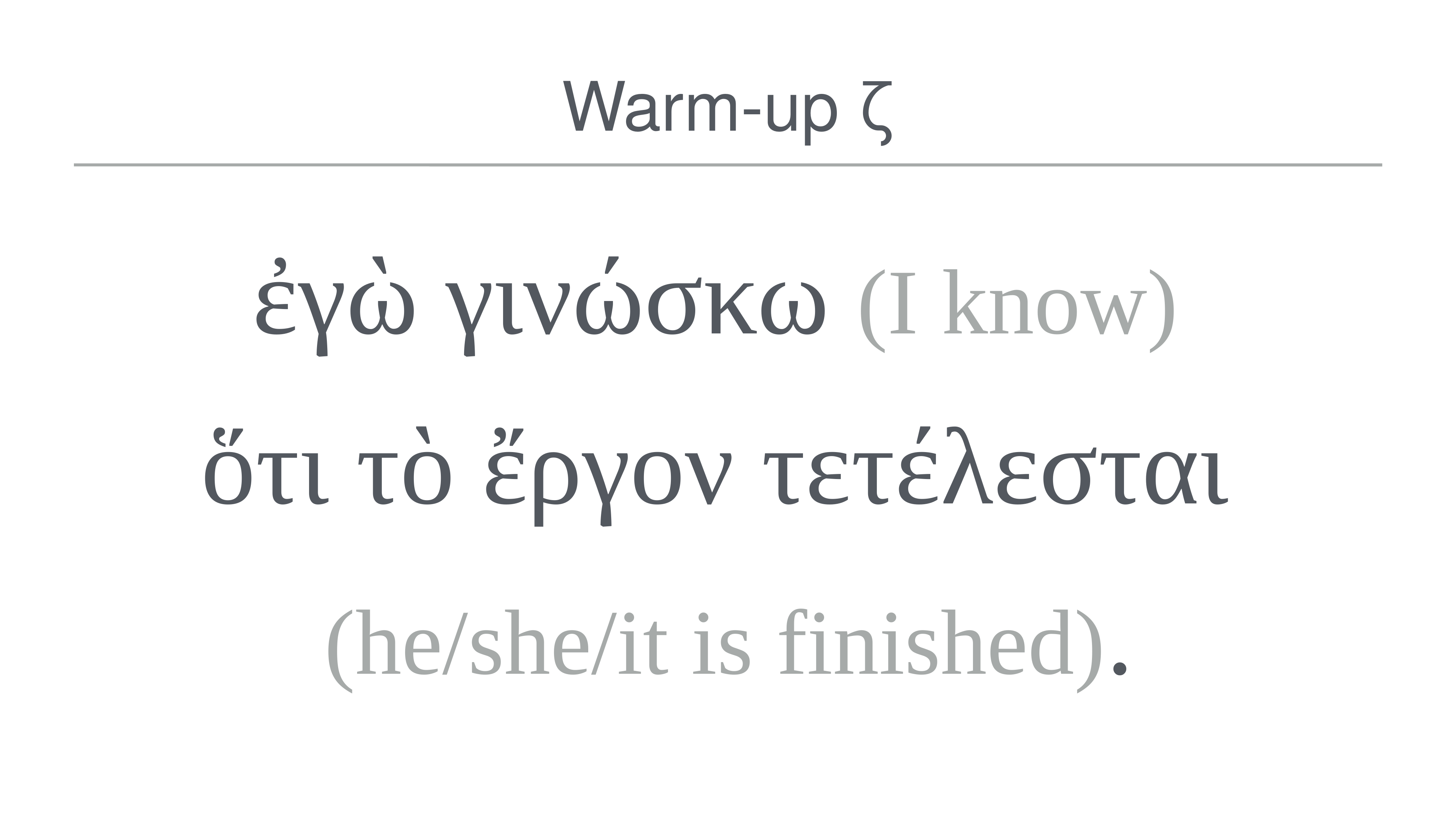

# Warm-up ζ
ἐγὼ γινώσκω (I know)
ὅτι τὸ ἔργον τετέλεσται
(he/she/it is finished).